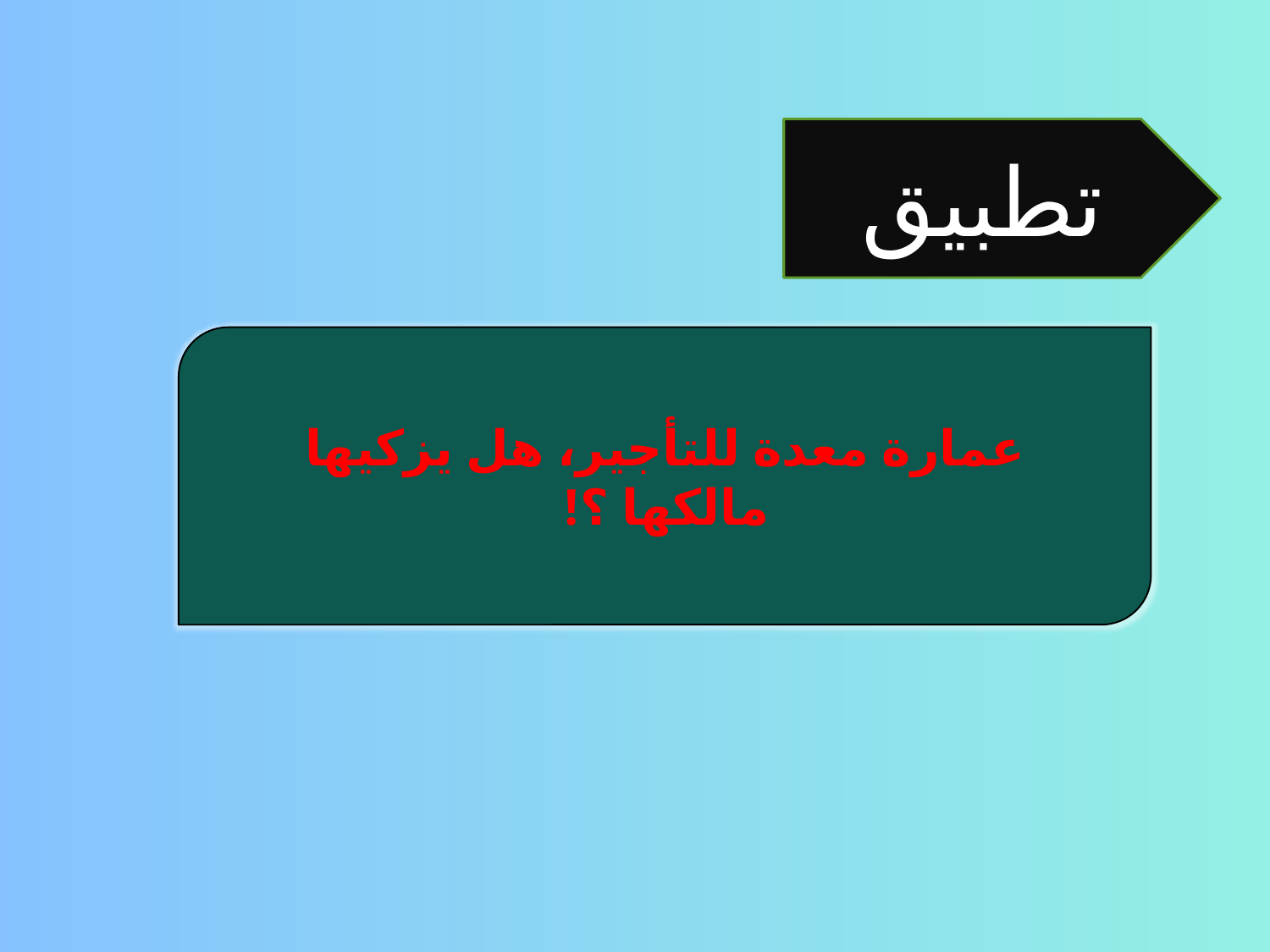

تطبيق
عمارة معدة للتأجير، هل يزكيها مالكها ؟!